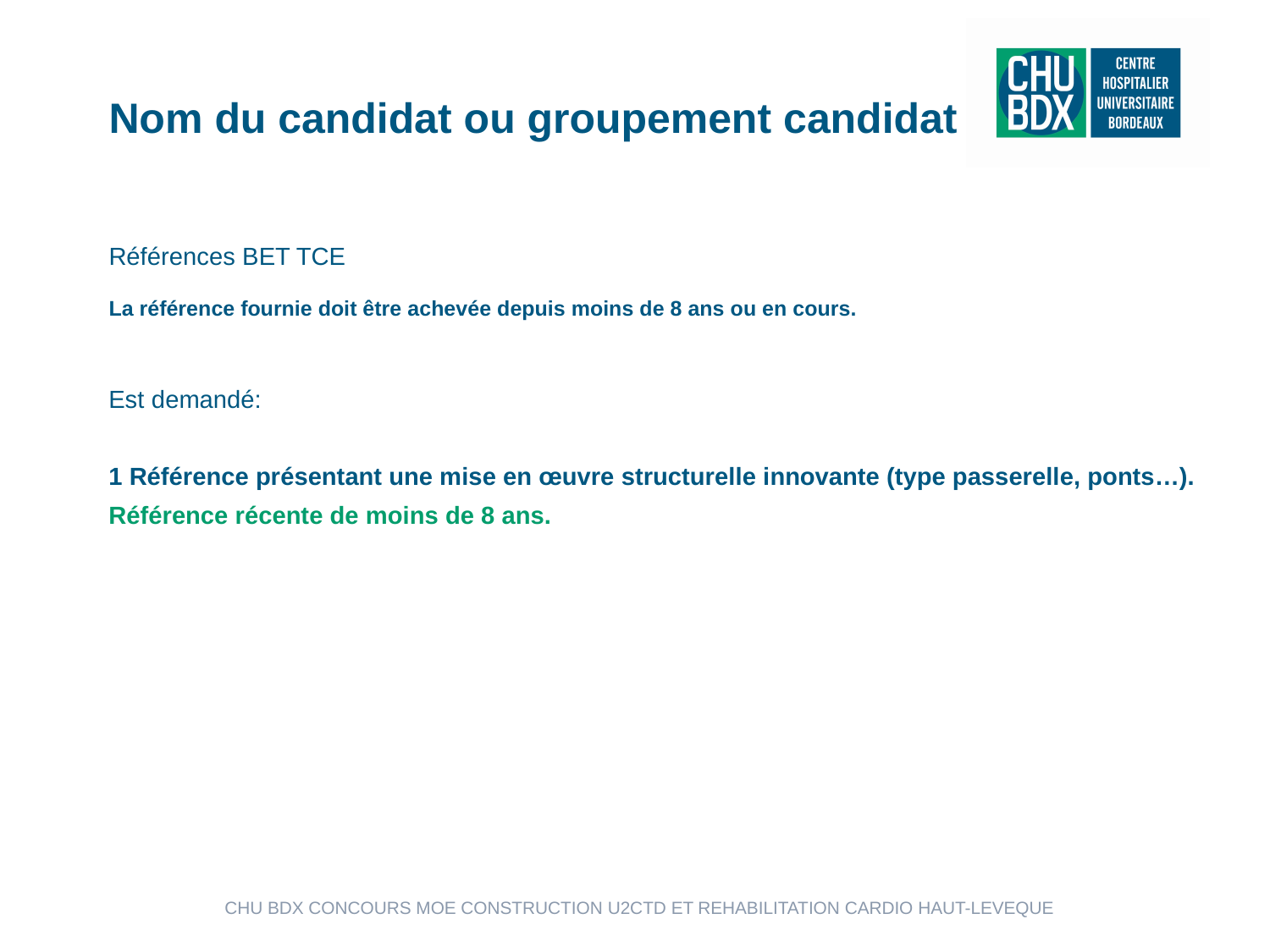

Nom du candidat ou groupement candidat

Références BET TCE
La référence fournie doit être achevée depuis moins de 8 ans ou en cours.
Est demandé:

1 Référence présentant une mise en œuvre structurelle innovante (type passerelle, ponts…).
Référence récente de moins de 8 ans.

CHU BDX CONCOURS MOE CONSTRUCTION U2CTD ET REHABILITATION CARDIO HAUT-LEVEQUE